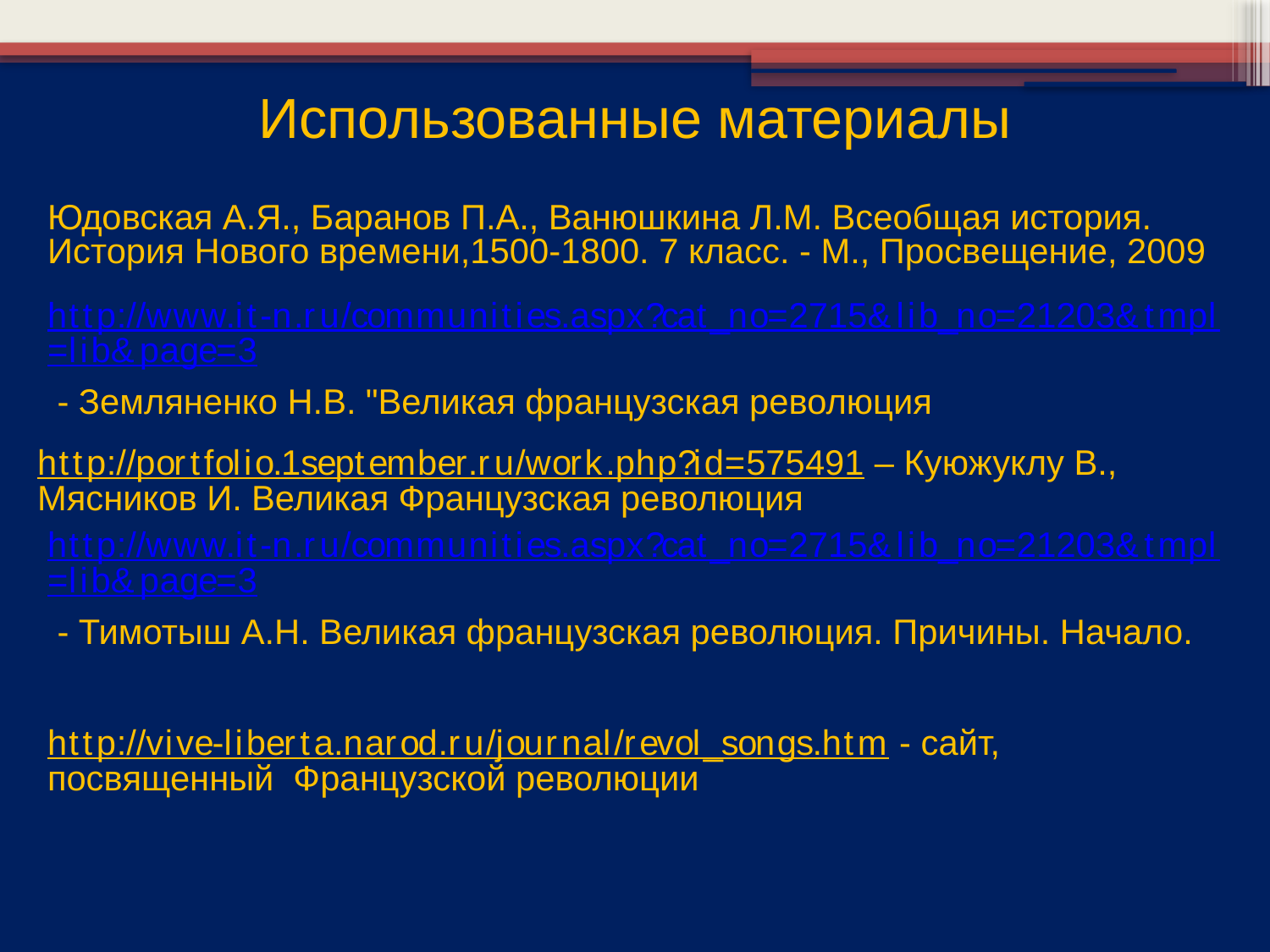

Использованные материалы

Юдовская А.Я., Баранов П.А., Ванюшкина Л.М. Всеобщая история. История Нового времени,1500-1800. 7 класс. - М., Просвещение, 2009
http://www.it-n.ru/communities.aspx?cat_no=2715&lib_no=21203&tmpl=lib&page=3 - Земляненко Н.В. "Великая французская революция
http://portfolio.1september.ru/work.php?id=575491 – Куюжуклу В., Мясников И. Великая Французская революция
http://www.it-n.ru/communities.aspx?cat_no=2715&lib_no=21203&tmpl=lib&page=3 - Тимотыш А.Н. Великая французская революция. Причины. Начало.
http://vive-liberta.narod.ru/journal/revol_songs.htm - сайт, посвященный  Французской революции